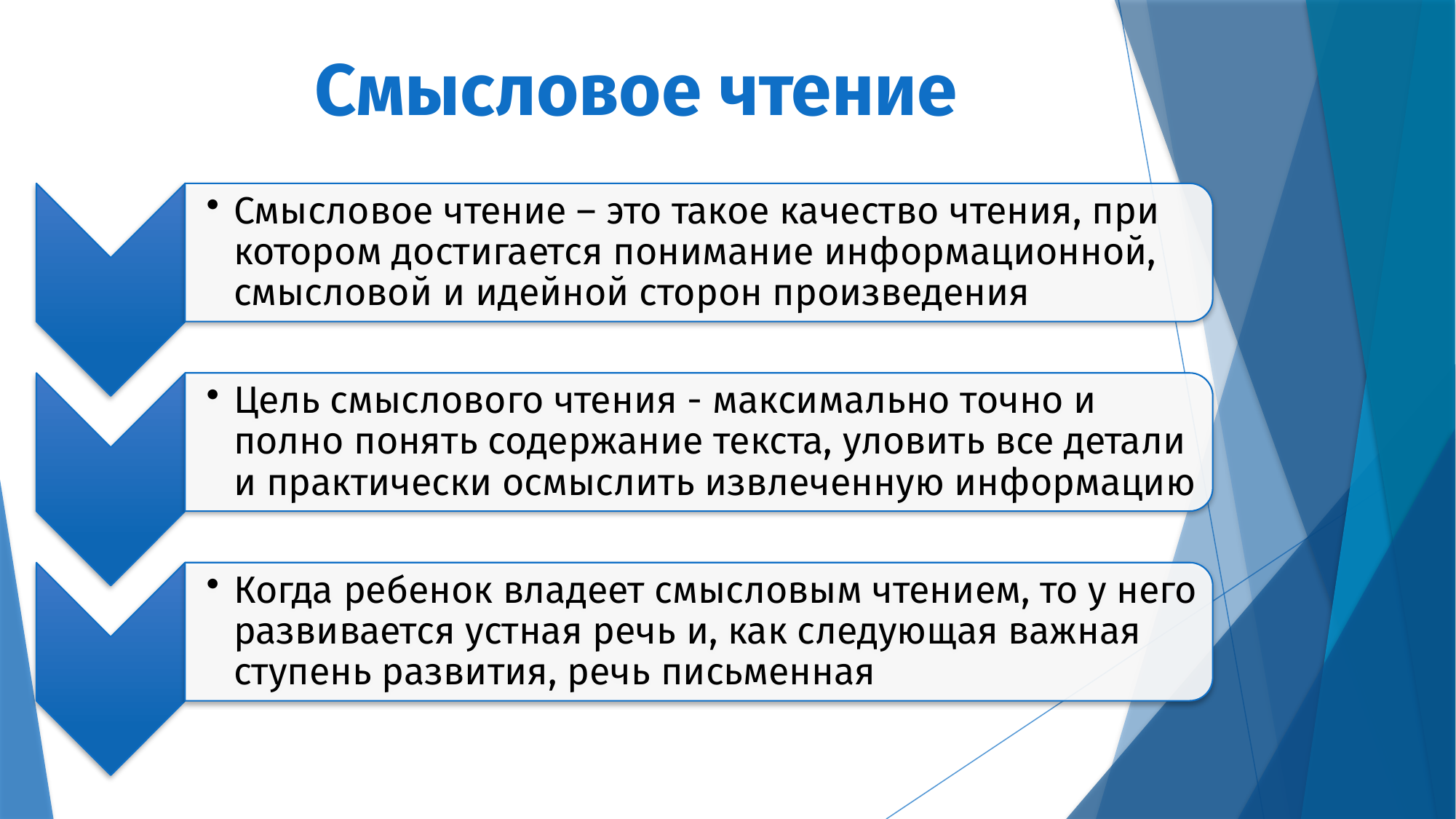

# Смысловое чтение

Смысловое чтение – это такое качество чтения, при котором достигается понимание информационной, смысловой и идейной сторон произведения

Цель смыслового чтения - максимально точно и полно понять содержание текста, уловить все детали и практически осмыслить извлеченную информацию

Когда ребенок владеет смысловым чтением, то у него развивается устная речь и, как следующая важная ступень развития, речь письменная